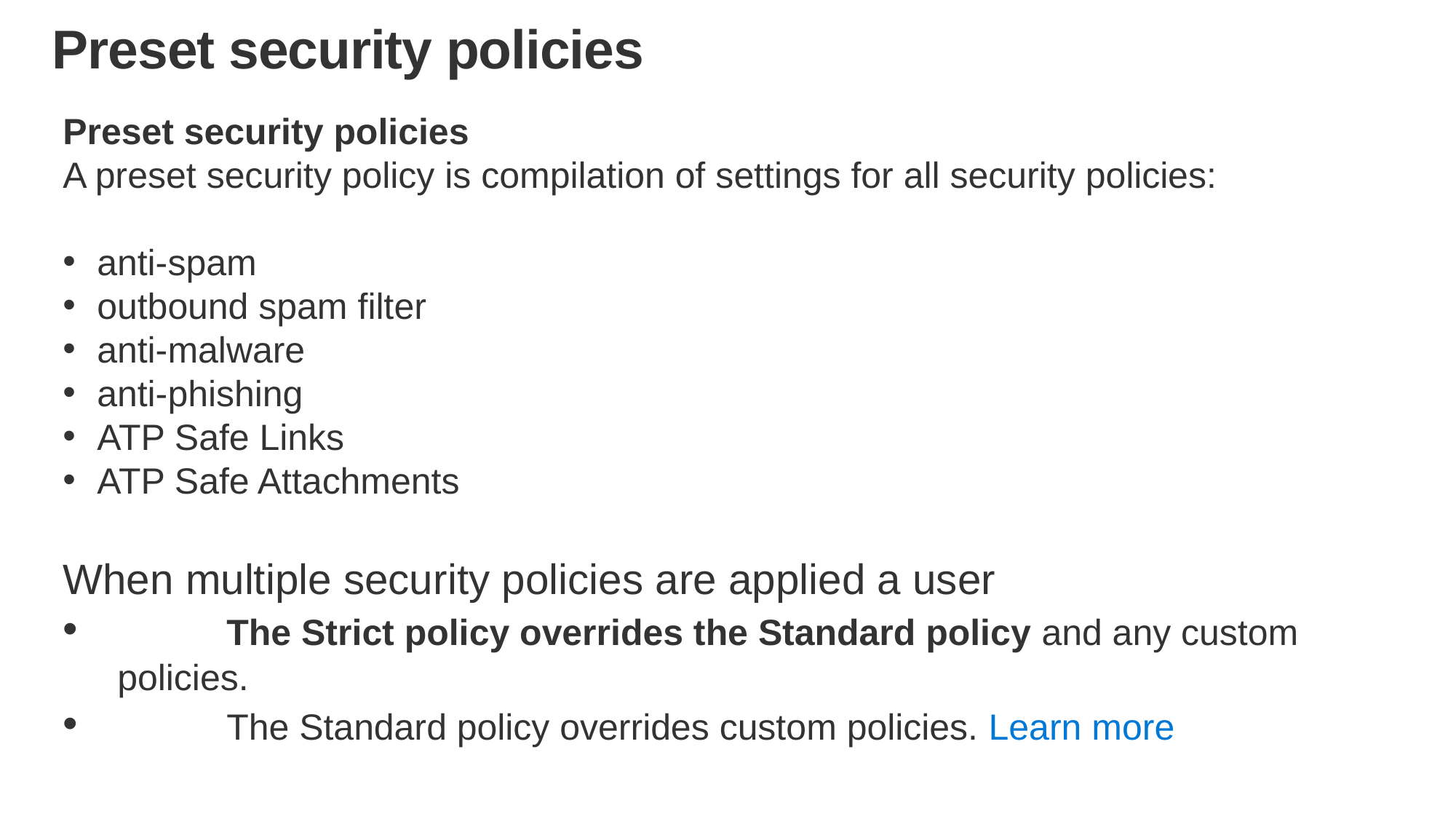

# Preset security policies
Preset security policies
A preset security policy is compilation of settings for all security policies:

anti-spam
outbound spam filter
anti-malware
anti-phishing
ATP Safe Links
ATP Safe Attachments

When multiple security policies are applied a user
	The Strict policy overrides the Standard policy and any custom 	policies.
	The Standard policy overrides custom policies. Learn more